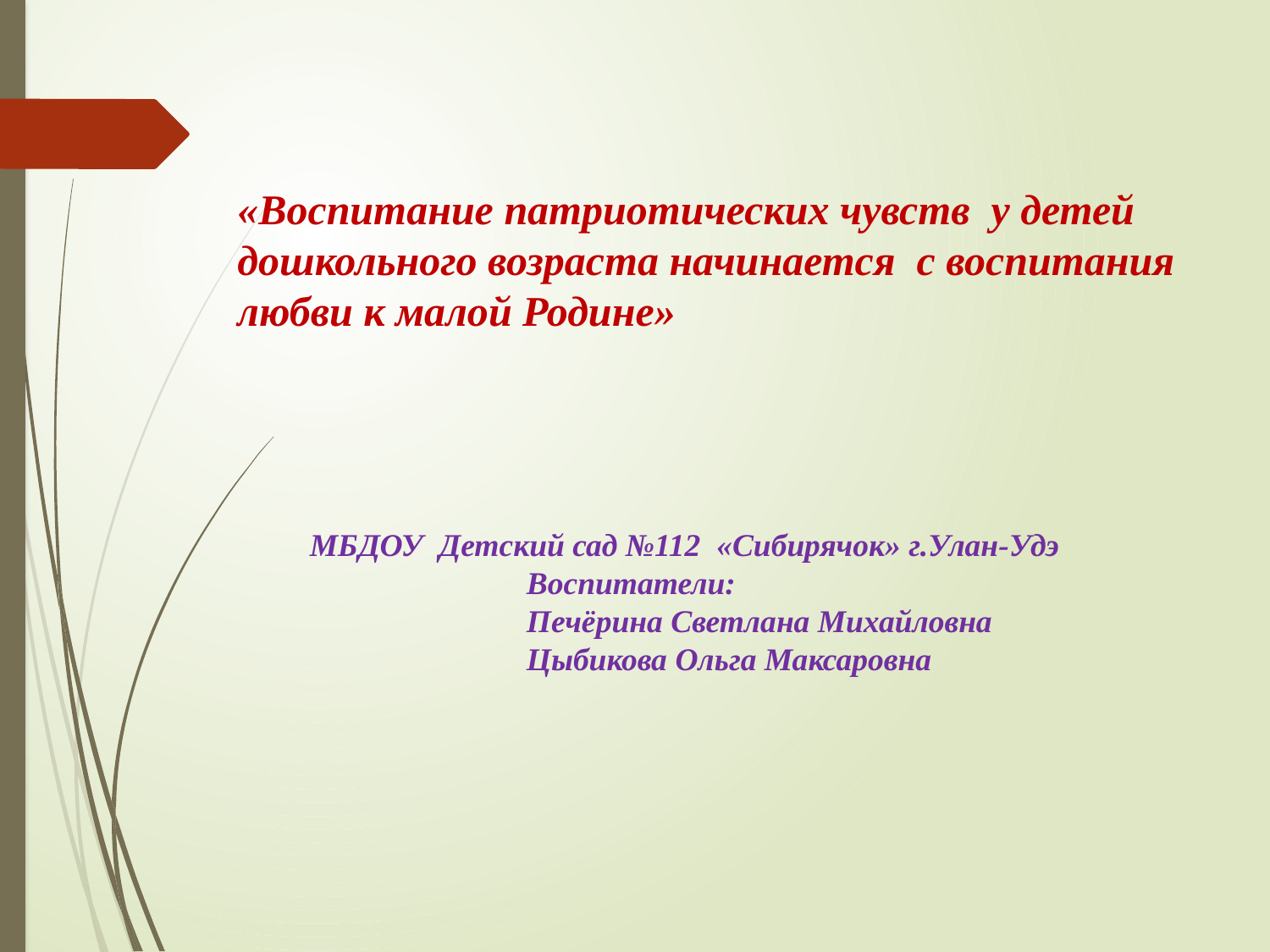

«Воспитание патриотических чувств  у детей дошкольного возраста начинается  с воспитания любви к малой Родине»

         МБДОУ  Детский сад №112  «Сибирячок» г.Улан-Удэ
                                    Воспитатели:
                                    Печёрина Светлана Михайловна
                                    Цыбикова Ольга Максаровна